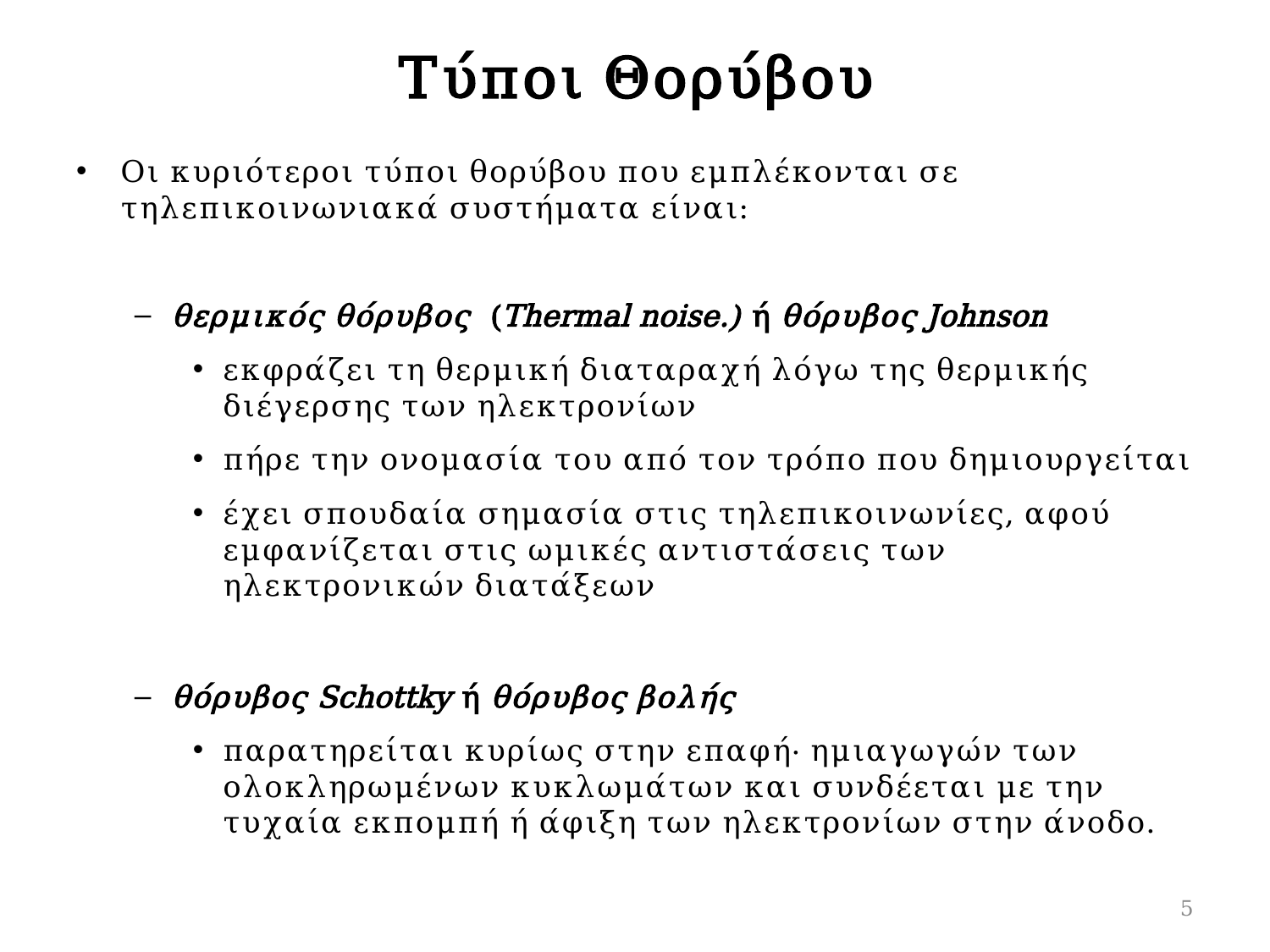

# Τύποι Θορύβου
Οι κυριότεροι τύποι θορύβου που εμπλέκονται σε τηλεπικοινωνιακά συστήματα είναι:

θερμικός θόρυβος  (Thermal noise.) ή θόρυβος Johnson
εκφράζει τη θερμική διαταραχή λόγω της θερμικής διέγερσης των ηλεκτρονίων
πήρε την ονομασία του από τον τρόπο που δημιουργείται
έχει σπουδαία σημασία στις τηλεπικοινωνίες, αφού εμφανίζεται στις ωμικές αντιστάσεις των ηλεκτρονικών διατάξεων

θόρυβος Schottky ή θόρυβος βολής
παρατηρείται κυρίως στην επαφή· ημιαγωγών των ολοκληρωμένων κυκλωμάτων και συνδέεται με την τυχαία εκπομπή ή άφιξη των ηλεκτρονίων στην άνοδο.
5